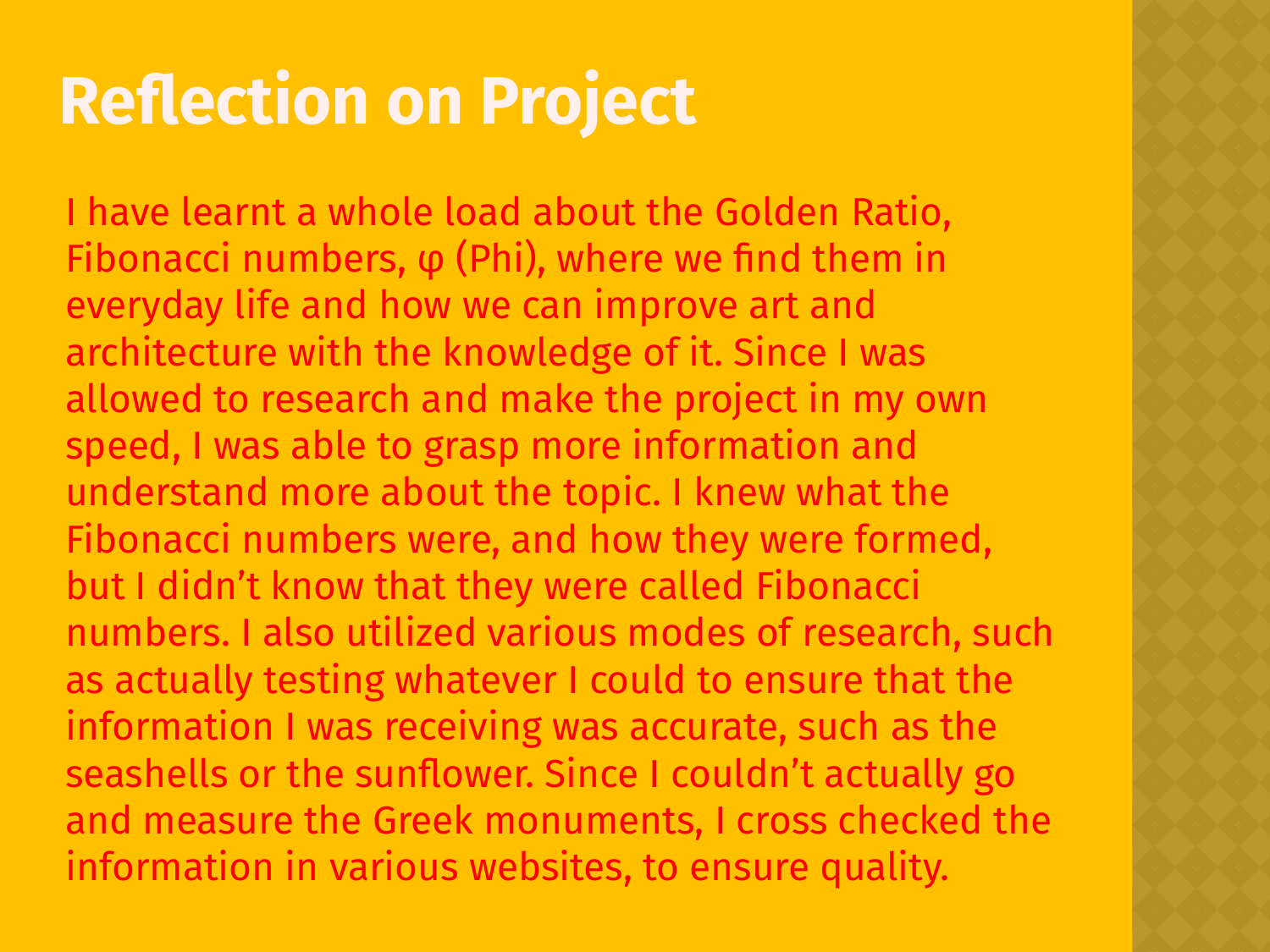

# Reflection on Project
I have learnt a whole load about the Golden Ratio, Fibonacci numbers, φ (Phi), where we find them in everyday life and how we can improve art and architecture with the knowledge of it. Since I was allowed to research and make the project in my own speed, I was able to grasp more information and understand more about the topic. I knew what the Fibonacci numbers were, and how they were formed, but I didn’t know that they were called Fibonacci numbers. I also utilized various modes of research, such as actually testing whatever I could to ensure that the information I was receiving was accurate, such as the seashells or the sunflower. Since I couldn’t actually go and measure the Greek monuments, I cross checked the information in various websites, to ensure quality.